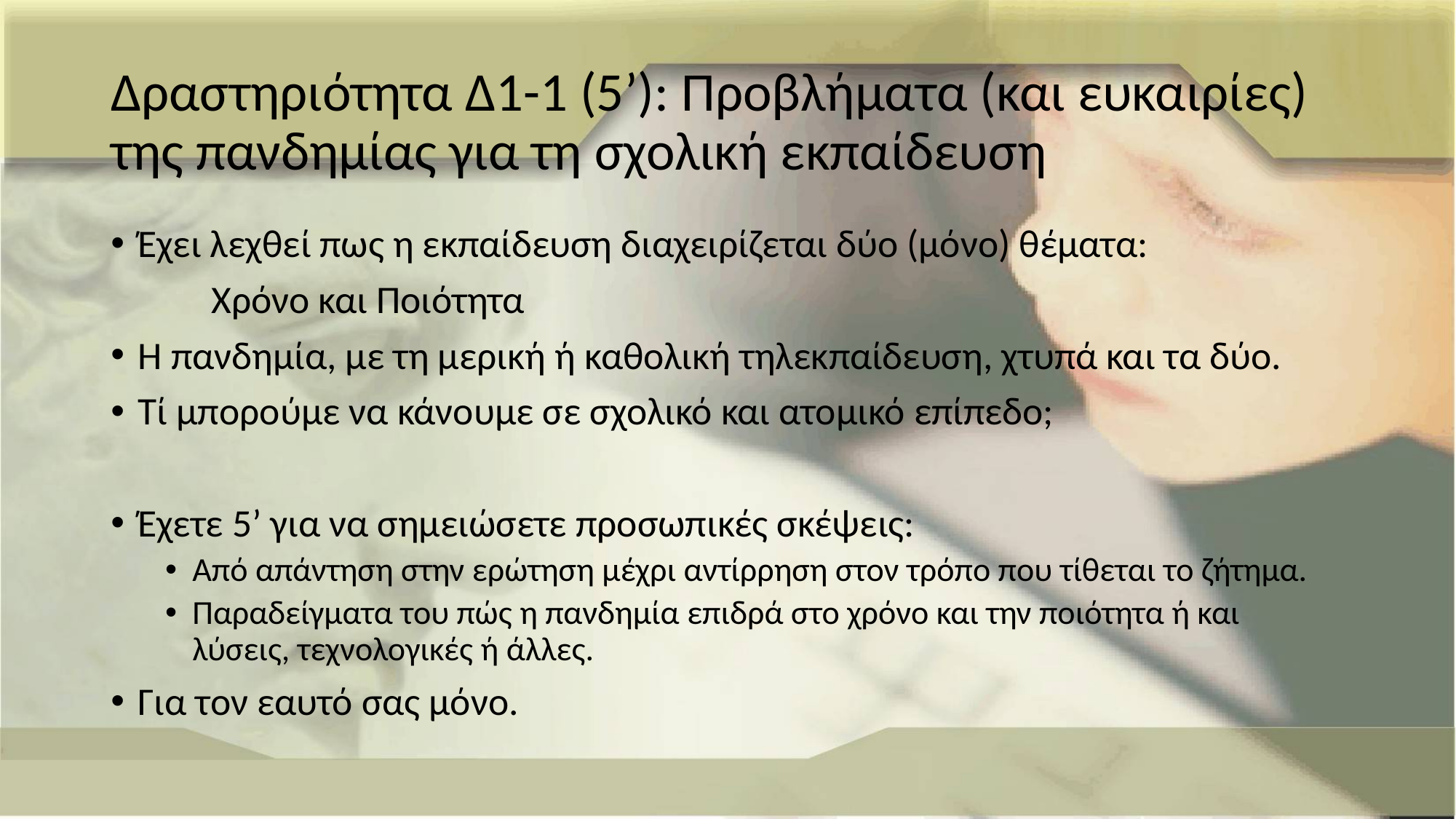

# Δραστηριότητα Δ1-1 (5’): Προβλήματα (και ευκαιρίες) της πανδημίας για τη σχολική εκπαίδευση
Έχει λεχθεί πως η εκπαίδευση διαχειρίζεται δύο (μόνο) θέματα:
			Χρόνο και Ποιότητα
Η πανδημία, με τη μερική ή καθολική τηλεκπαίδευση, χτυπά και τα δύο.
Τί μπορούμε να κάνουμε σε σχολικό και ατομικό επίπεδο;

Έχετε 5’ για να σημειώσετε προσωπικές σκέψεις:
Από απάντηση στην ερώτηση μέχρι αντίρρηση στον τρόπο που τίθεται το ζήτημα.
Παραδείγματα του πώς η πανδημία επιδρά στο χρόνο και την ποιότητα ή και λύσεις, τεχνολογικές ή άλλες.
Για τον εαυτό σας μόνο.